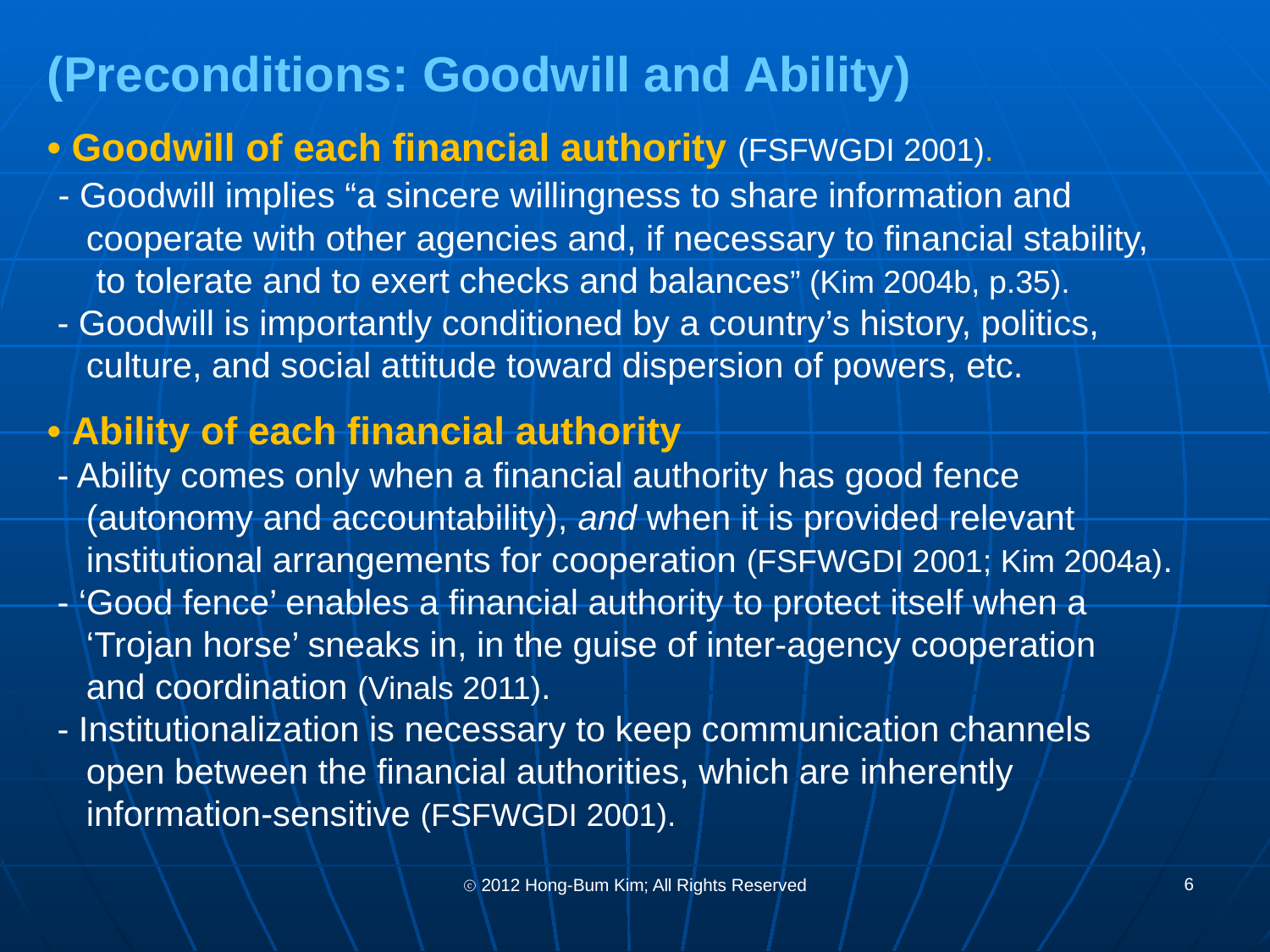

(Preconditions: Goodwill and Ability)

• Goodwill of each financial authority (FSFWGDI 2001).
 - Goodwill implies “a sincere willingness to share information and
    cooperate with other agencies and, if necessary to financial stability,
     to tolerate and to exert checks and balances” (Kim 2004b, p.35).
 - Goodwill is importantly conditioned by a country’s history, politics,
    culture, and social attitude toward dispersion of powers, etc.

• Ability of each financial authority
 - Ability comes only when a financial authority has good fence
    (autonomy and accountability), and when it is provided relevant
    institutional arrangements for cooperation (FSFWGDI 2001; Kim 2004a).
 - ‘Good fence’ enables a financial authority to protect itself when a
    ‘Trojan horse’ sneaks in, in the guise of inter-agency cooperation
    and coordination (Vinals 2011).
 - Institutionalization is necessary to keep communication channels
    open between the financial authorities, which are inherently
    information-sensitive (FSFWGDI 2001).

6
ⓒ 2012 Hong-Bum Kim; All Rights Reserved